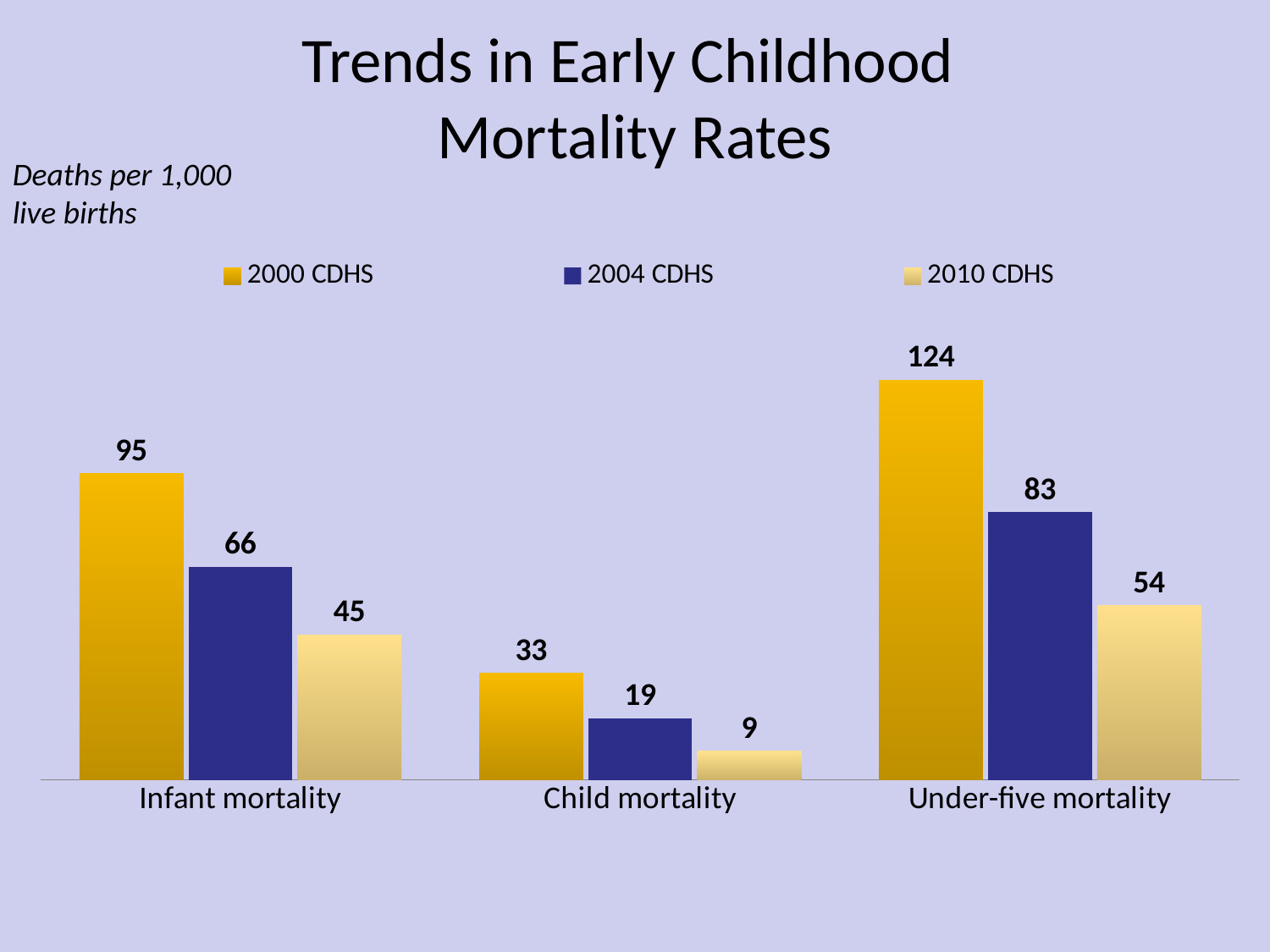

# Trends in Early Childhood Mortality Rates
Deaths per 1,000 live births

### Chart

| Category | 2000 CDHS | 2004 CDHS | 2010 CDHS |
|---|---|---|---|
| Infant mortality | 95.0 | 66.0 | 45.0 |
| Child mortality | 33.0 | 19.0 | 9.0 |
| Under-five mortality | 124.0 | 83.0 | 54.0 |